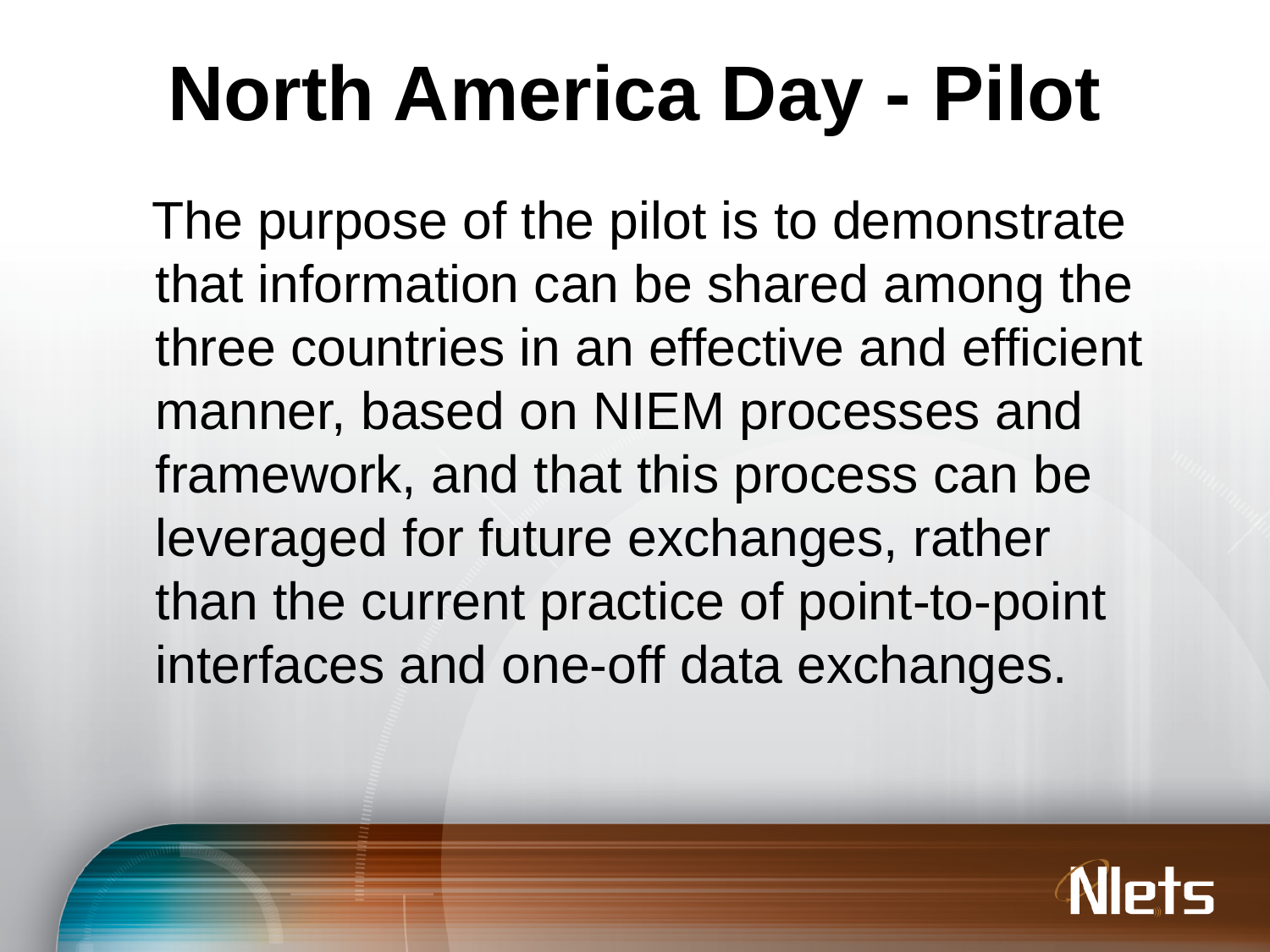

# North America Day - Pilot
   The purpose of the pilot is to demonstrate that information can be shared among the three countries in an effective and efficient manner, based on NIEM processes and framework, and that this process can be leveraged for future exchanges, rather than the current practice of point-to-point interfaces and one-off data exchanges.